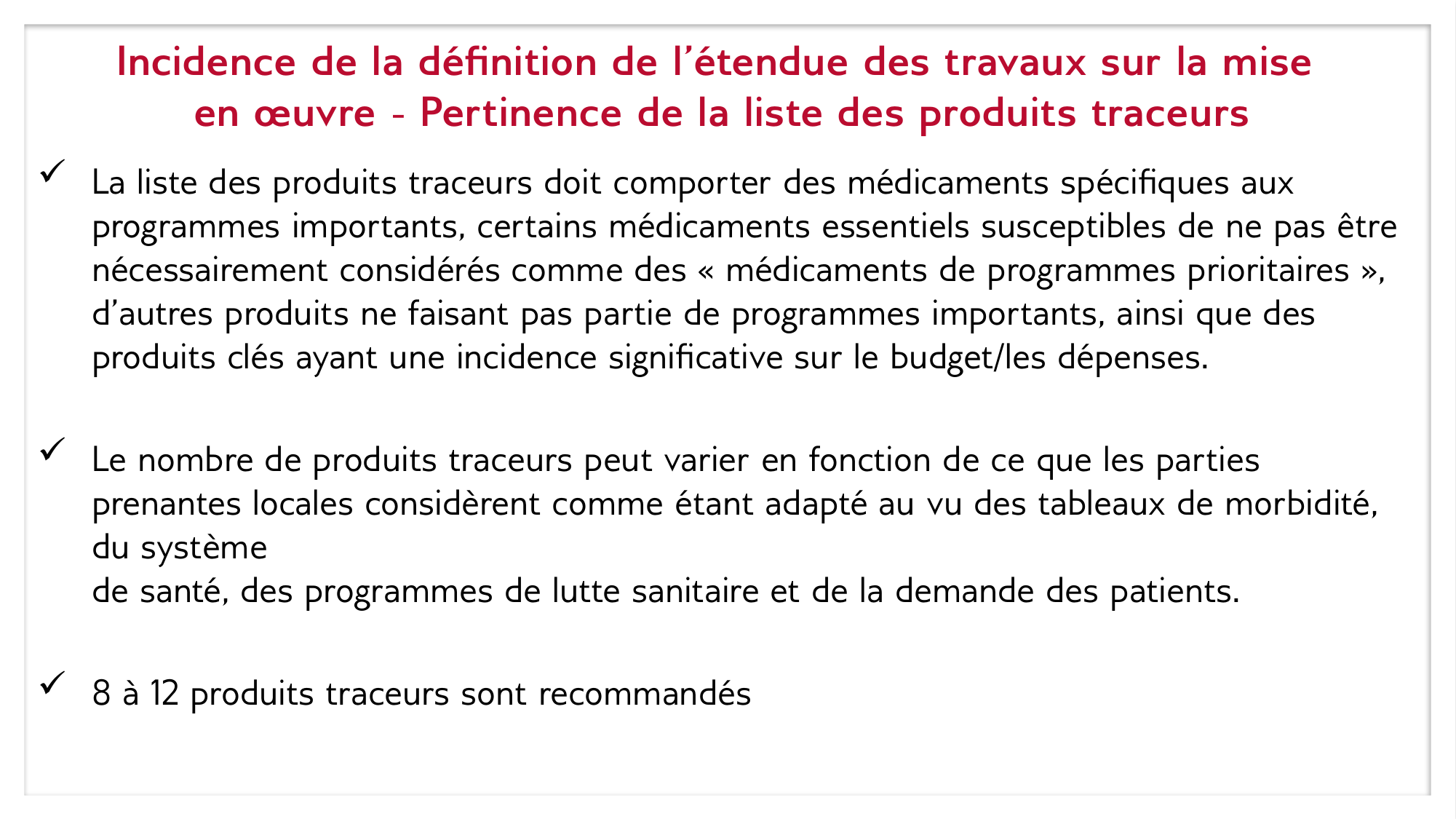

# Incidence de la définition de l’étendue des travaux sur la mise en œuvre - Pertinence de la liste des produits traceurs
La liste des produits traceurs doit comporter des médicaments spécifiques aux programmes importants, certains médicaments essentiels susceptibles de ne pas être nécessairement considérés comme des « médicaments de programmes prioritaires », d’autres produits ne faisant pas partie de programmes importants, ainsi que des produits clés ayant une incidence significative sur le budget/les dépenses.

Le nombre de produits traceurs peut varier en fonction de ce que les parties prenantes locales considèrent comme étant adapté au vu des tableaux de morbidité, du système
de santé, des programmes de lutte sanitaire et de la demande des patients.

8 à 12 produits traceurs sont recommandés